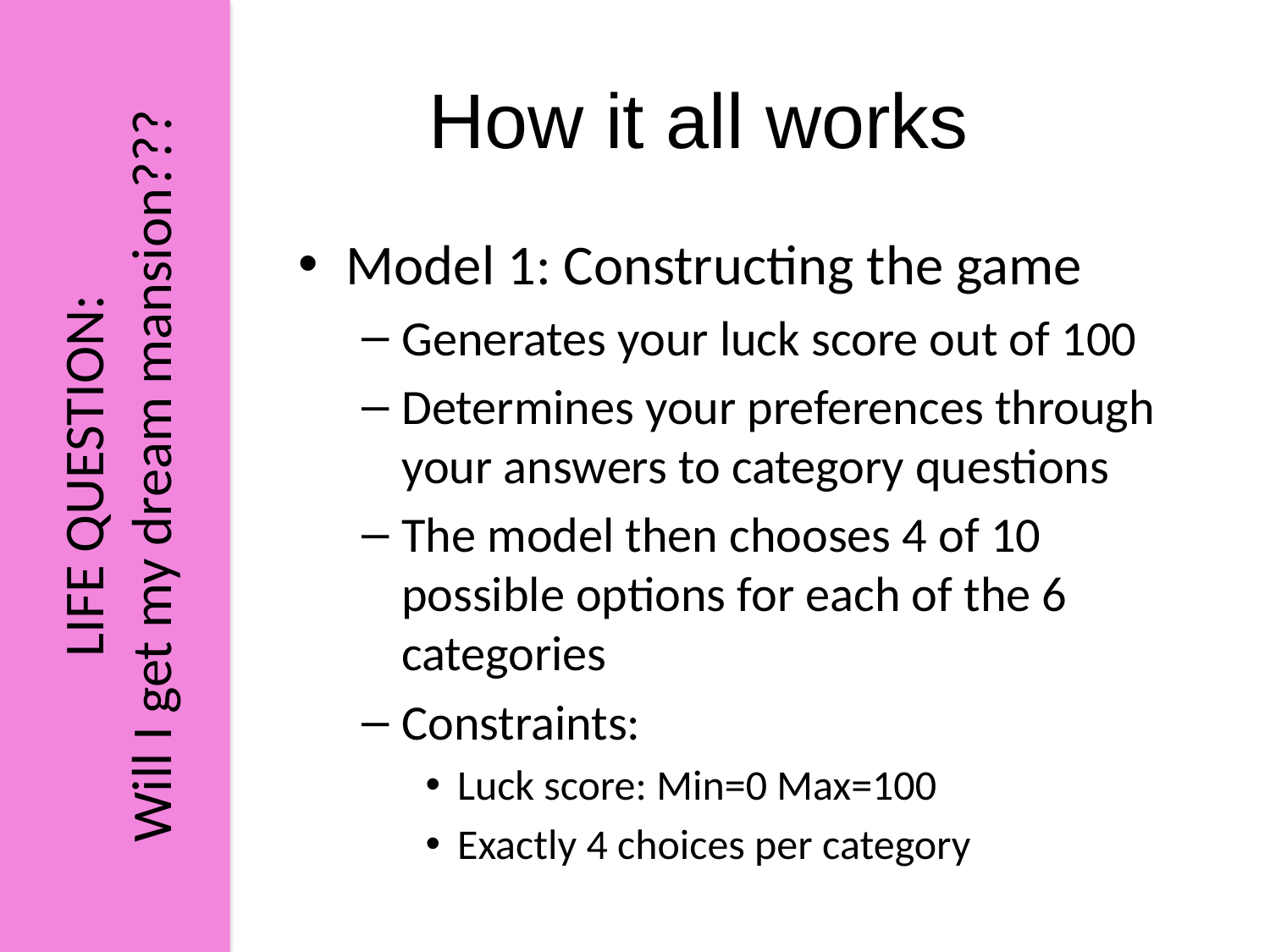

LIFE QUESTION:
Will I get my dream mansion???
# How it all works
Model 1: Constructing the game
Generates your luck score out of 100
Determines your preferences through your answers to category questions
The model then chooses 4 of 10 possible options for each of the 6 categories
Constraints:
Luck score: Min=0 Max=100
Exactly 4 choices per category